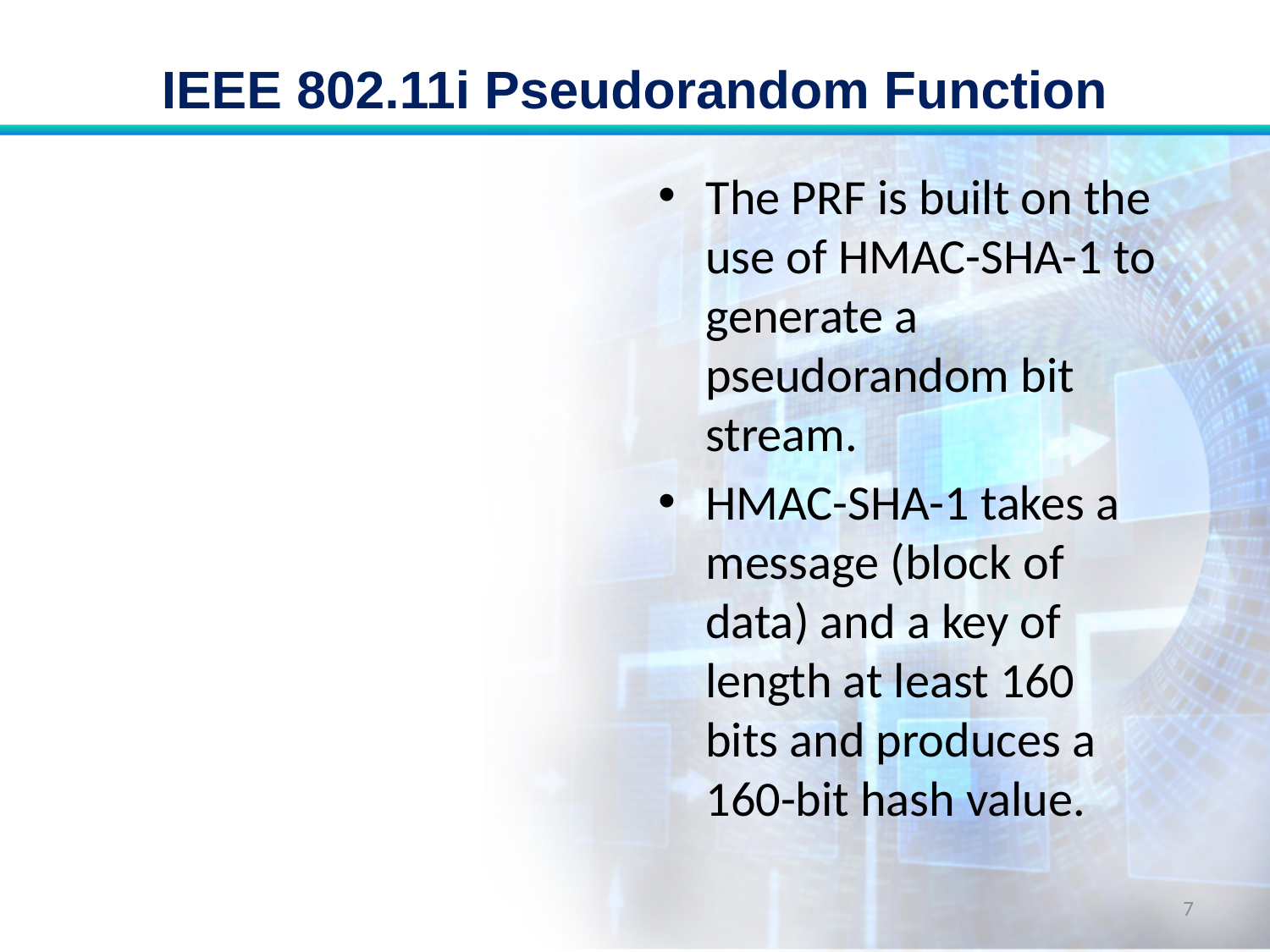

# IEEE 802.11i Pseudorandom Function
The PRF is built on the use of HMAC-SHA-1 to generate a pseudorandom bit stream.
HMAC-SHA-1 takes a message (block of data) and a key of length at least 160 bits and produces a 160-bit hash value.
7